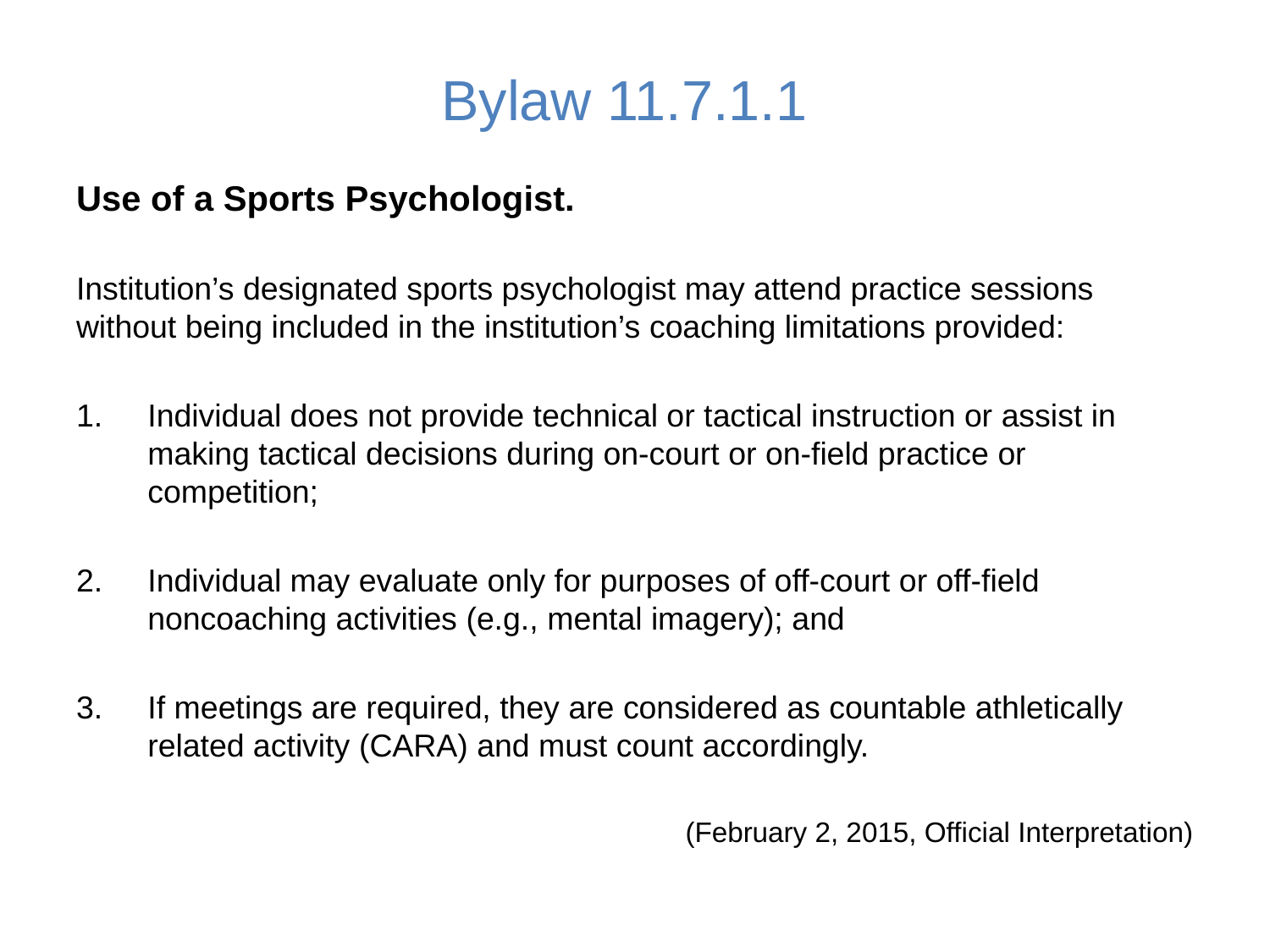

# Bylaw 11.7.1.1
Use of a Sports Psychologist.

Institution’s designated sports psychologist may attend practice sessions without being included in the institution’s coaching limitations provided:

Individual does not provide technical or tactical instruction or assist in making tactical decisions during on-court or on-field practice or competition;

Individual may evaluate only for purposes of off-court or off-field noncoaching activities (e.g., mental imagery); and

If meetings are required, they are considered as countable athletically related activity (CARA) and must count accordingly.

(February 2, 2015, Official Interpretation)